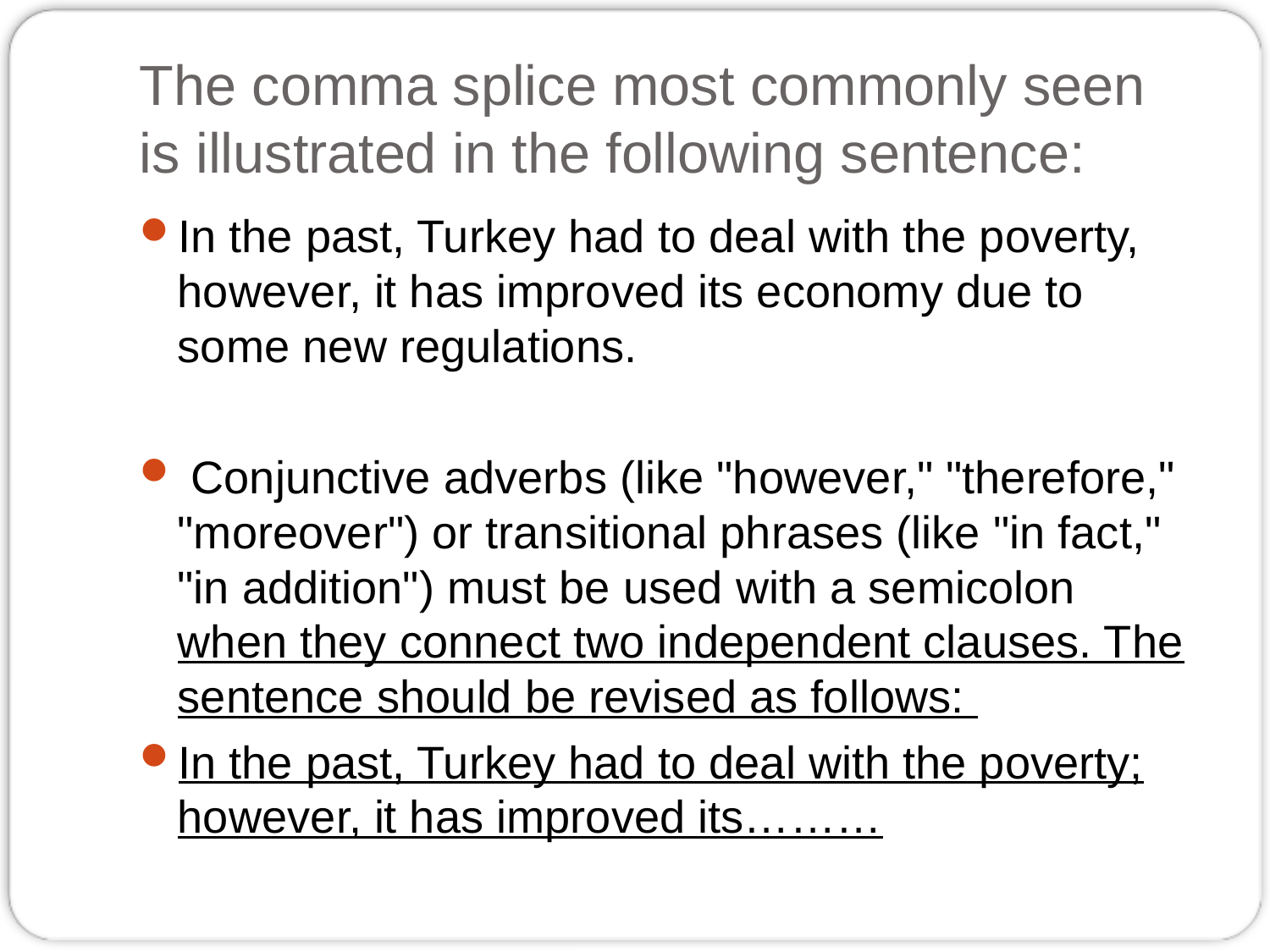

# The comma splice most commonly seen is illustrated in the following sentence:
In the past, Turkey had to deal with the poverty, however, it has improved its economy due to some new regulations.

 Conjunctive adverbs (like "however," "therefore," "moreover") or transitional phrases (like "in fact," "in addition") must be used with a semicolon when they connect two independent clauses. The sentence should be revised as follows:
In the past, Turkey had to deal with the poverty; however, it has improved its………